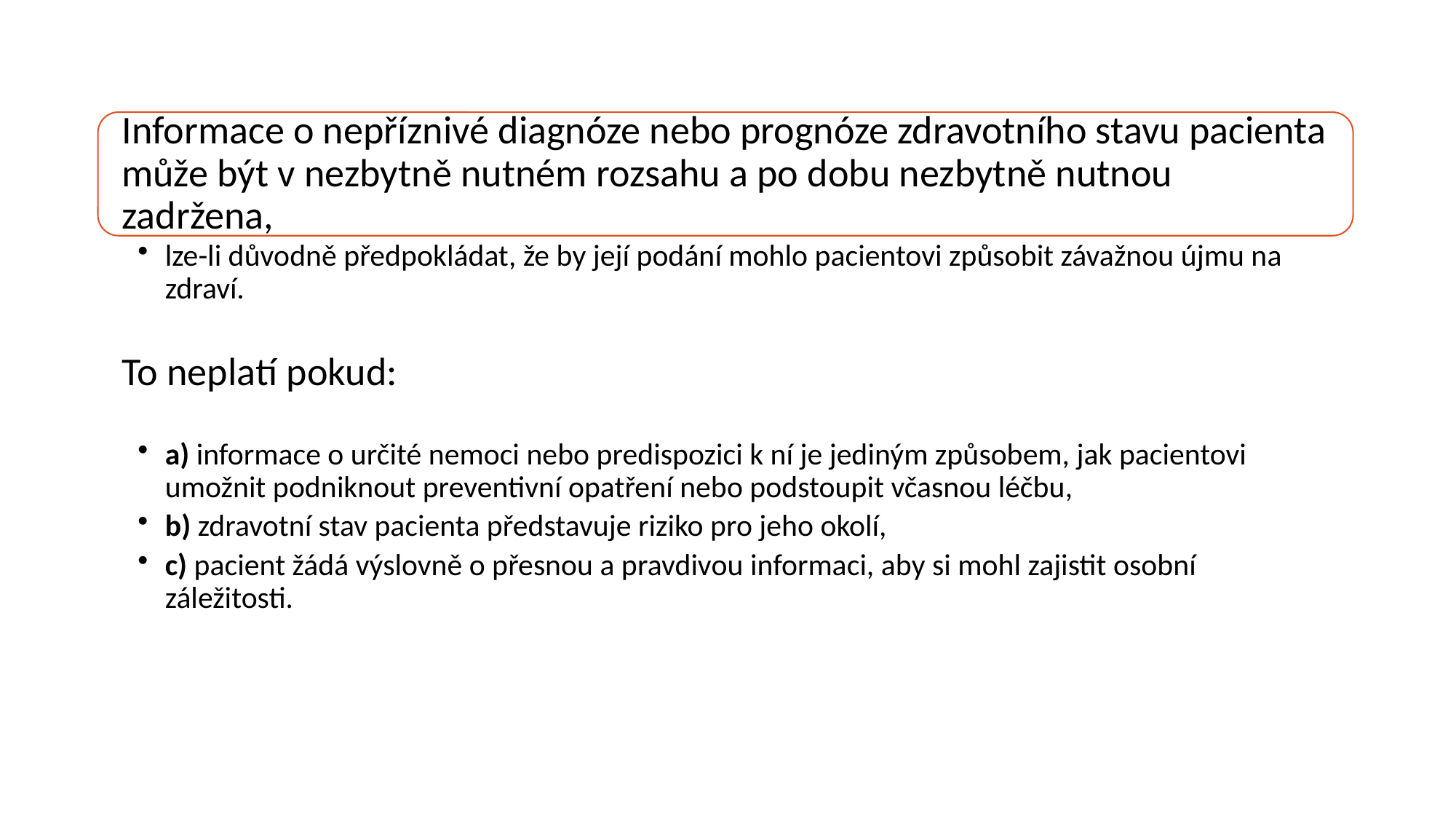

Informace o nepříznivé diagnóze nebo prognóze zdravotního stavu pacienta může být v nezbytně nutném rozsahu a po dobu nezbytně nutnou zadržena,
lze-li důvodně předpokládat, že by její podání mohlo pacientovi způsobit závažnou újmu na zdraví.
To neplatí pokud:
a) informace o určité nemoci nebo predispozici k ní je jediným způsobem, jak pacientovi umožnit podniknout preventivní opatření nebo podstoupit včasnou léčbu,
b) zdravotní stav pacienta představuje riziko pro jeho okolí,
c) pacient žádá výslovně o přesnou a pravdivou informaci, aby si mohl zajistit osobní záležitosti.